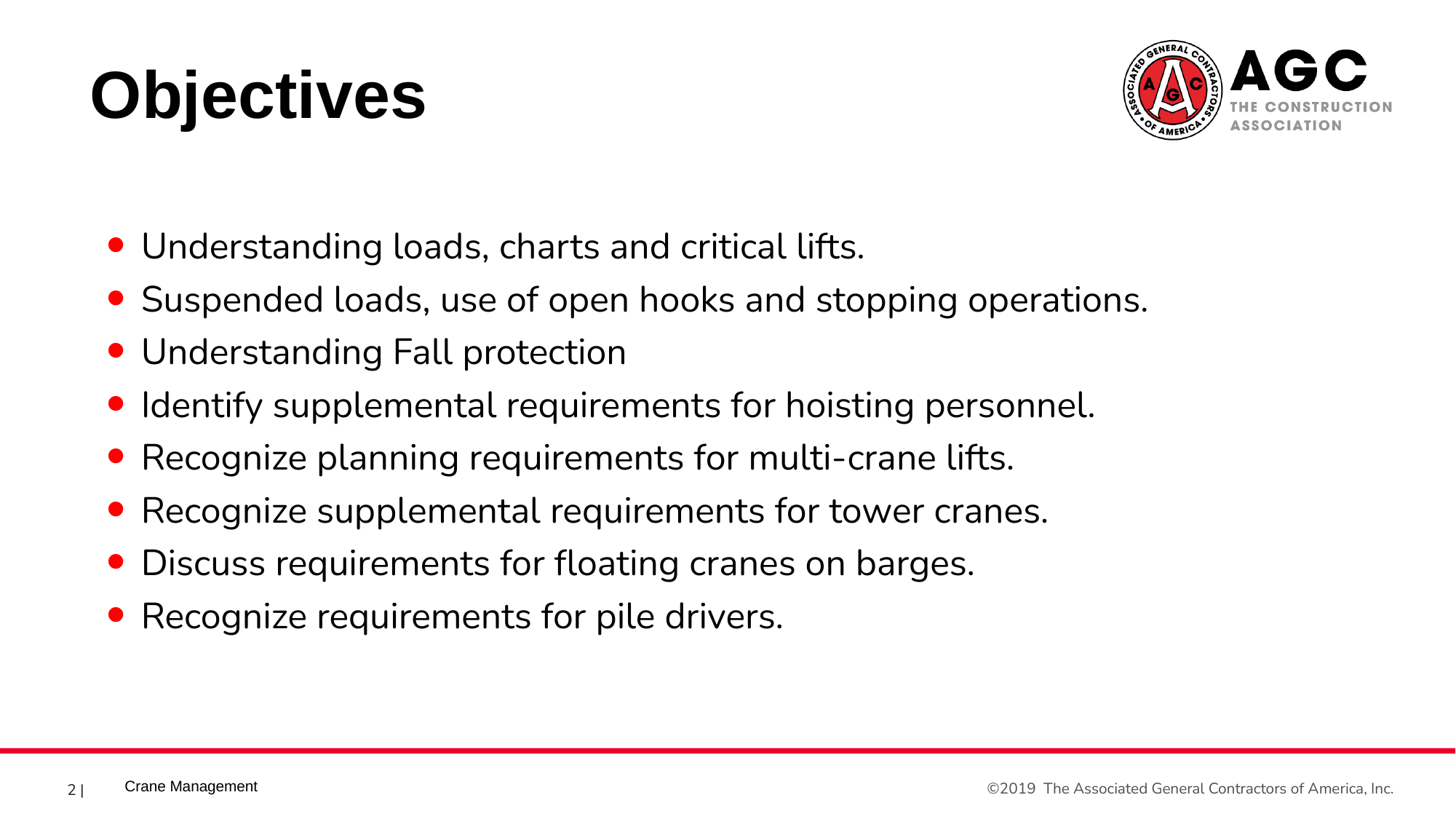

Objectives

Understanding loads, charts and critical lifts.
Suspended loads, use of open hooks and stopping operations.
Understanding Fall protection
Identify supplemental requirements for hoisting personnel.
Recognize planning requirements for multi-crane lifts.
Recognize supplemental requirements for tower cranes.
Discuss requirements for floating cranes on barges.
Recognize requirements for pile drivers.
Crane Management